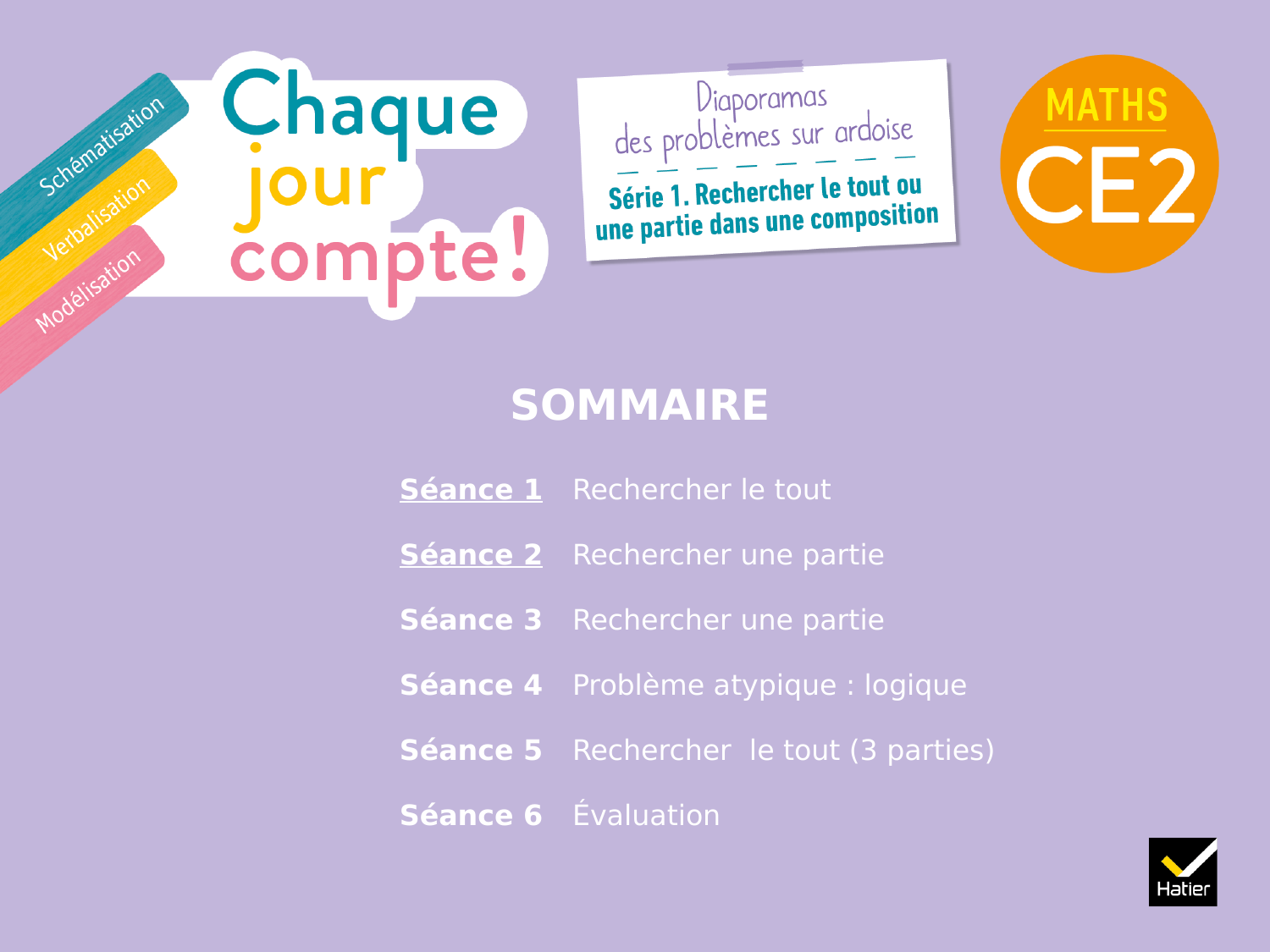

SOMMAIRE
Séance 1   Rechercher le tout

Séance 2   Rechercher une partie

Séance 3   Rechercher une partie

Séance 4   Problème atypique : logique

Séance 5   Rechercher  le tout (3 parties)

Séance 6   Évaluation